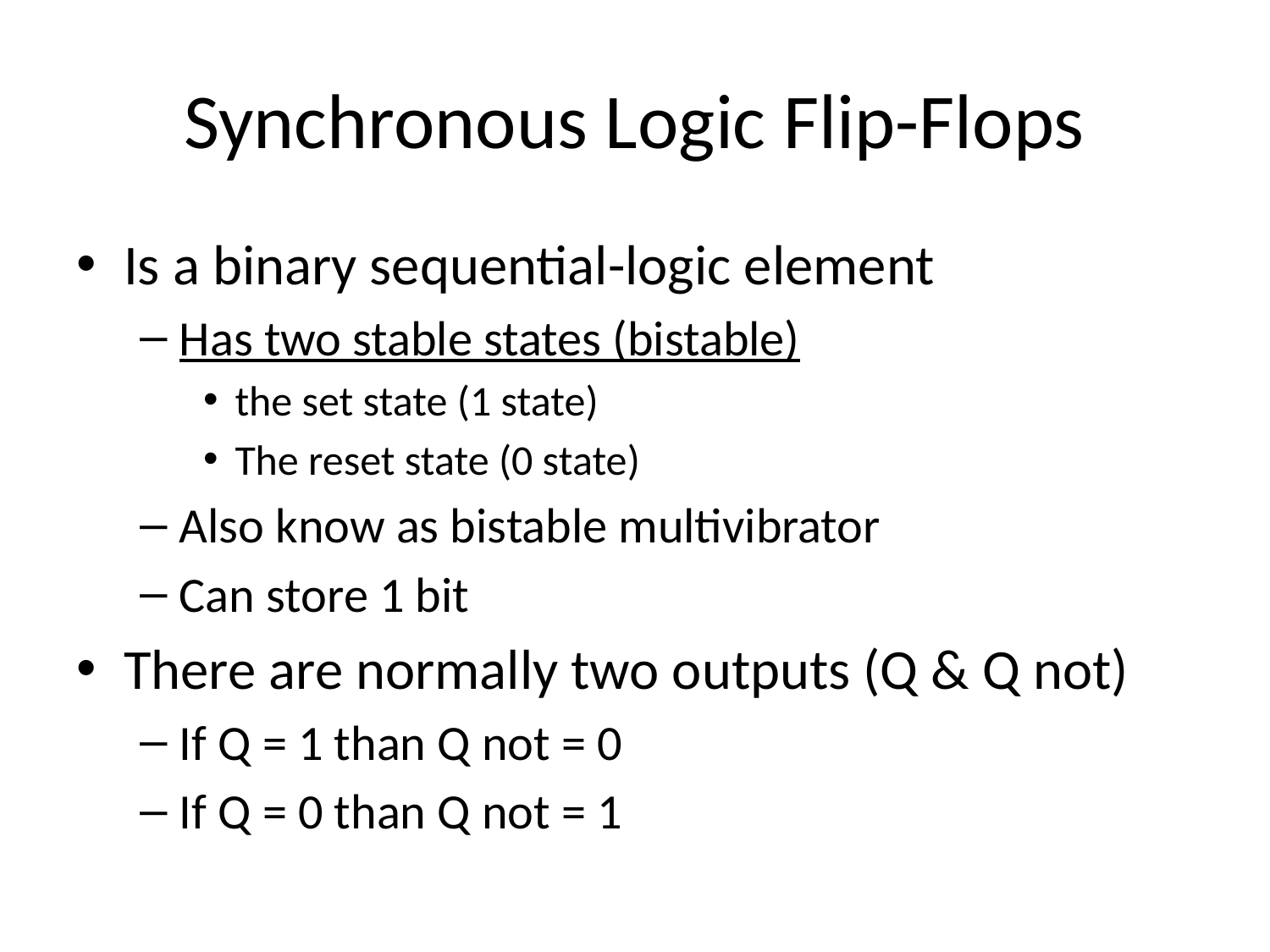

# Synchronous Logic Flip-Flops
Is a binary sequential-logic element
Has two stable states (bistable)
the set state (1 state)
The reset state (0 state)
Also know as bistable multivibrator
Can store 1 bit
There are normally two outputs (Q & Q not)
If Q = 1 than Q not = 0
If Q = 0 than Q not = 1